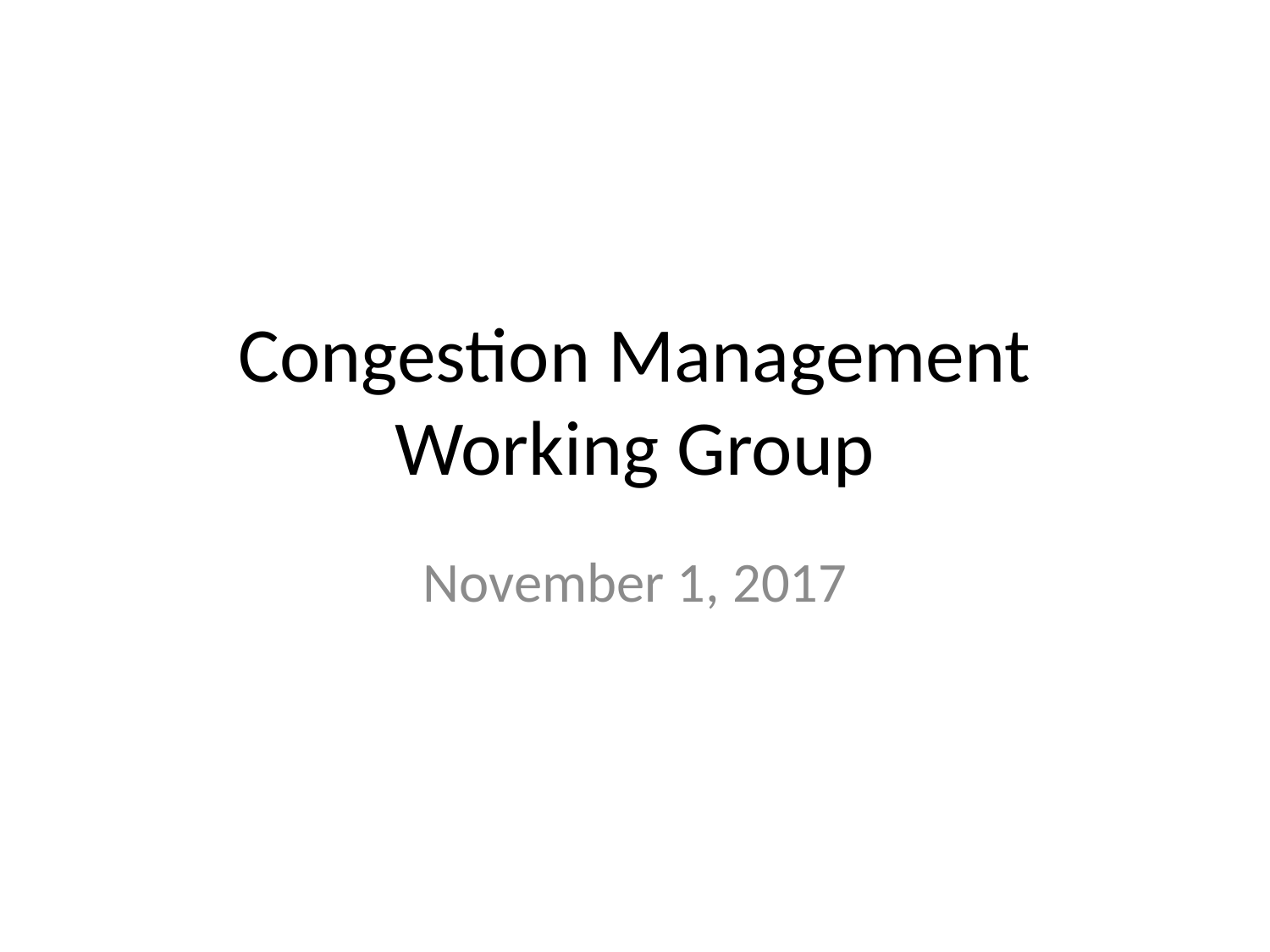

# Congestion Management Working Group
November 1, 2017